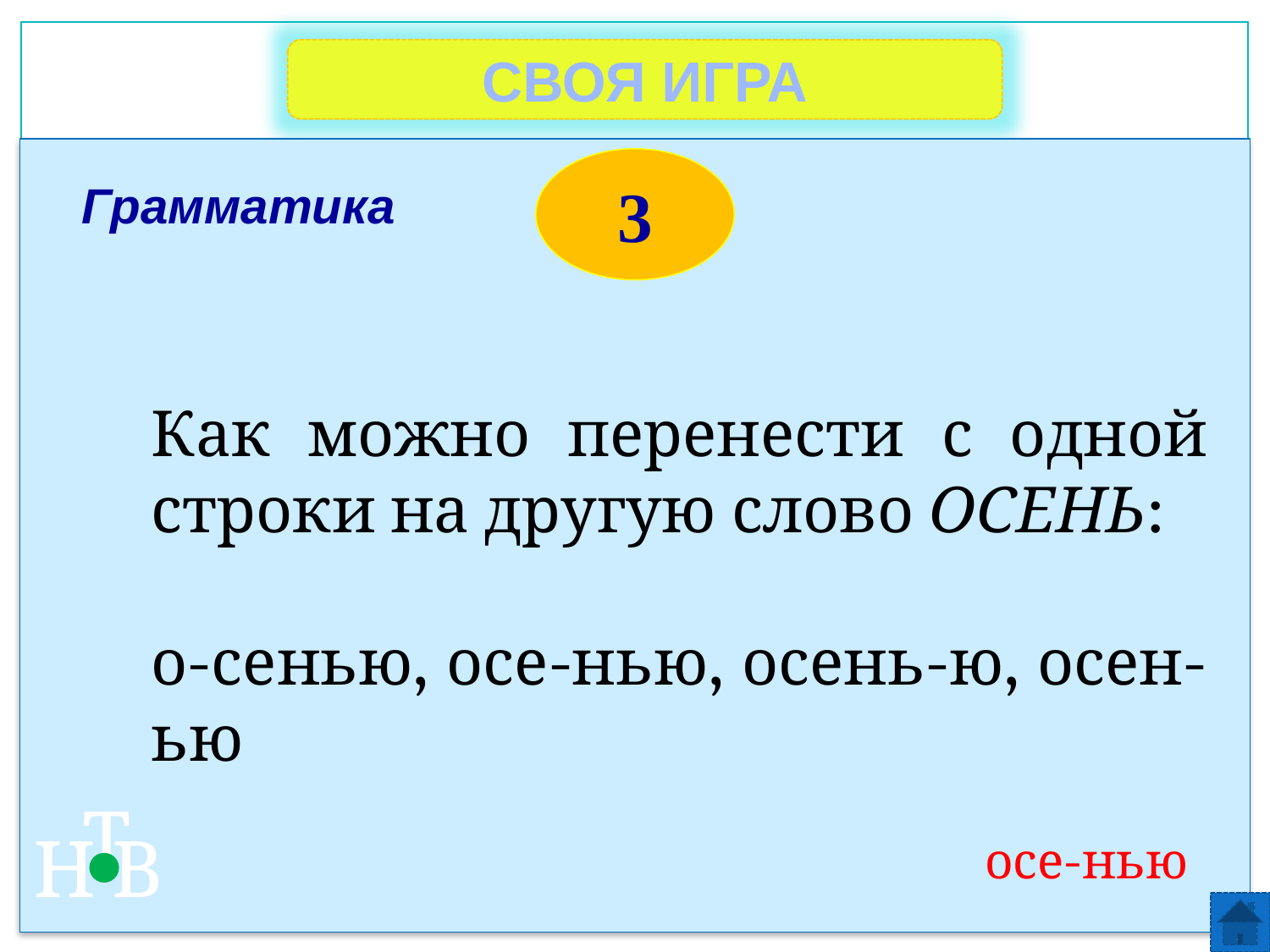

СВОЯ ИГРА

3
Грамматика
Как можно перенести с одной строки на другую слово ОСЕНЬ:

о-сенью, осе-нью, осень-ю, осен-ью
Т
Н
В
осе-нью